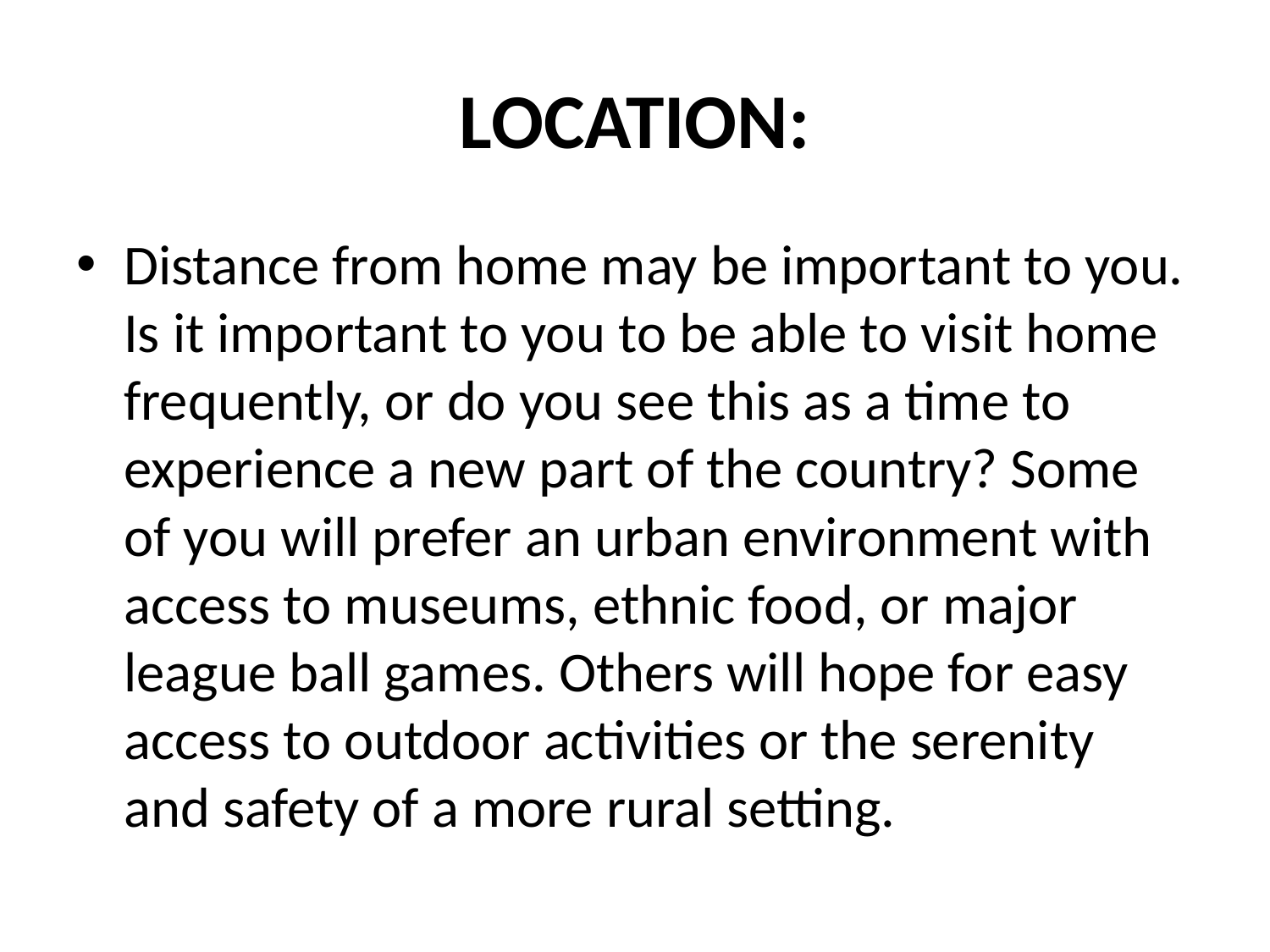

# LOCATION:
Distance from home may be important to you. Is it important to you to be able to visit home frequently, or do you see this as a time to experience a new part of the country? Some of you will prefer an urban environment with access to museums, ethnic food, or major league ball games. Others will hope for easy access to outdoor activities or the serenity and safety of a more rural setting.